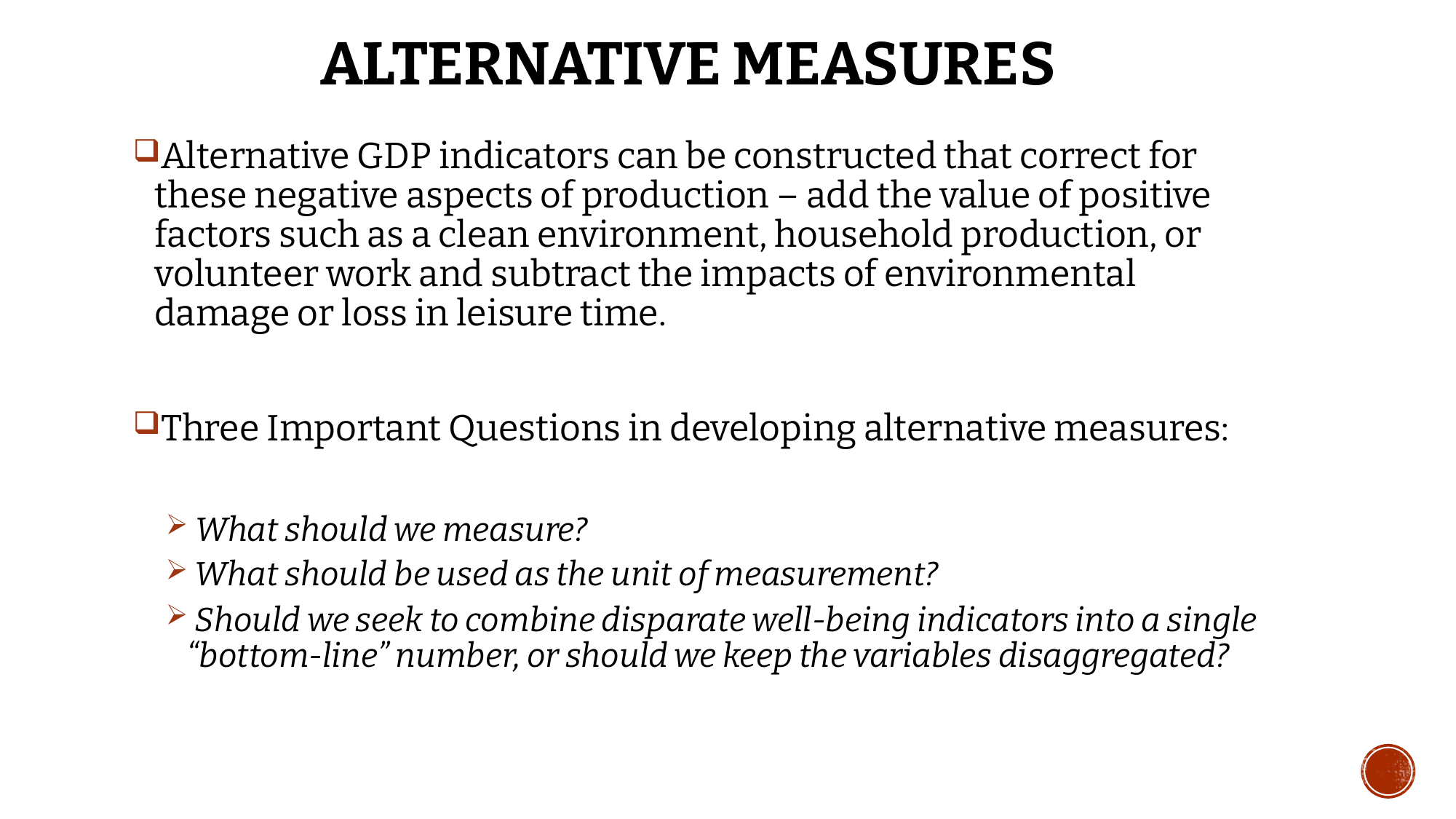

# Alternative measures
Alternative GDP indicators can be constructed that correct for these negative aspects of production – add the value of positive factors such as a clean environment, household production, or volunteer work and subtract the impacts of environmental damage or loss in leisure time.

Three Important Questions in developing alternative measures:

 What should we measure?
 What should be used as the unit of measurement?
 Should we seek to combine disparate well-being indicators into a single “bottom-line” number, or should we keep the variables disaggregated?